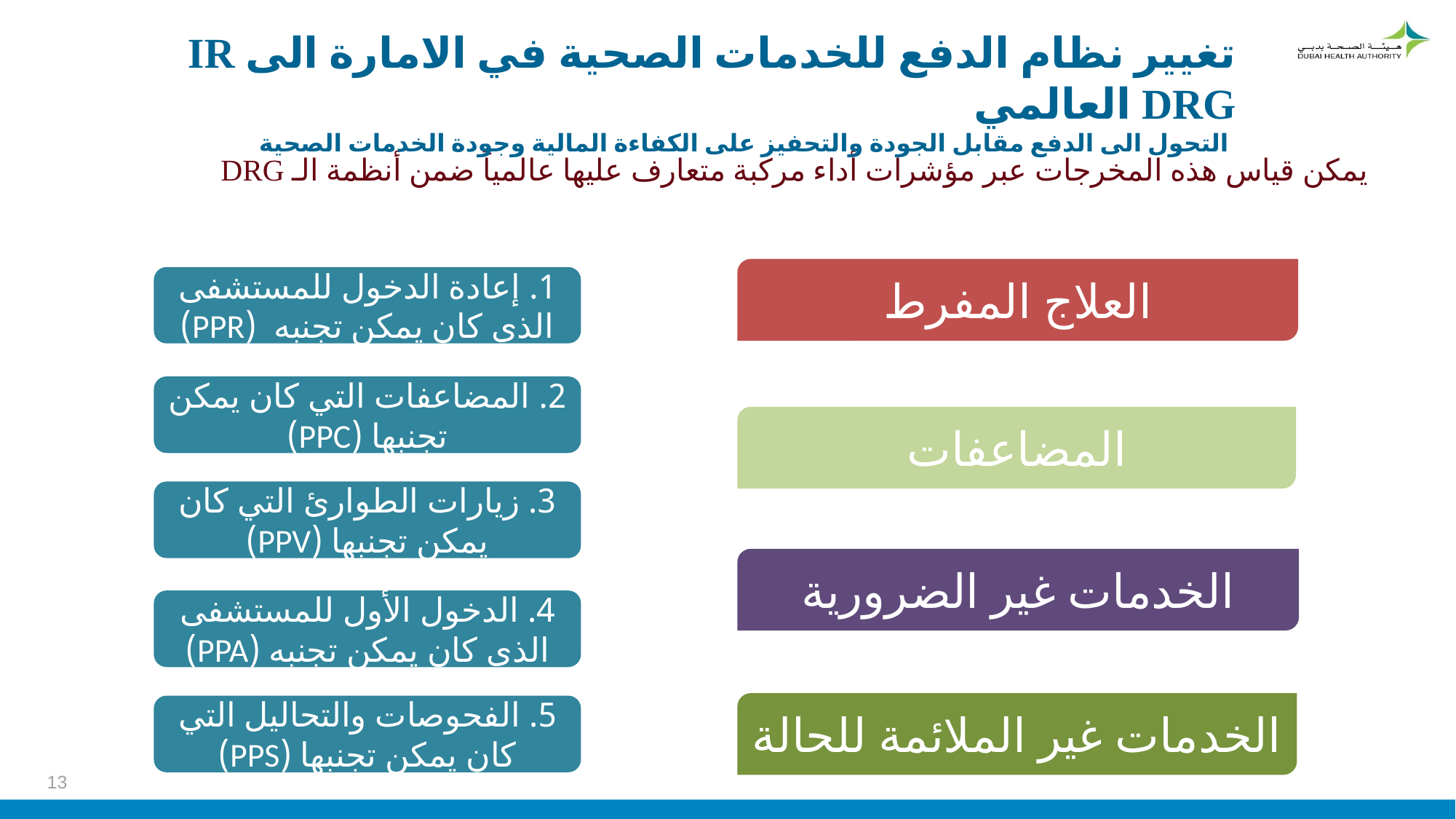

تغيير نظام الدفع للخدمات الصحية في الامارة الى IR DRG العالمي
التحول الى الدفع مقابل الجودة والتحفيز على الكفاءة المالية وجودة الخدمات الصحية
# يمكن قياس هذه المخرجات عبر مؤشرات أداء مركبة متعارف عليها عالمياً ضمن أنظمة الـ DRG
العلاج المفرط
1. إعادة الدخول للمستشفى الذي كان يمكن تجنبه  (PPR)
2. المضاعفات التي كان يمكن تجنبها (PPC)
المضاعفات
3. زيارات الطوارئ التي كان يمكن تجنبها (PPV)
الخدمات غير الضرورية
4. الدخول الأول للمستشفى الذي كان يمكن تجنبه (PPA)
الخدمات غير الملائمة للحالة
5. الفحوصات والتحاليل التي كان يمكن تجنبها (PPS)